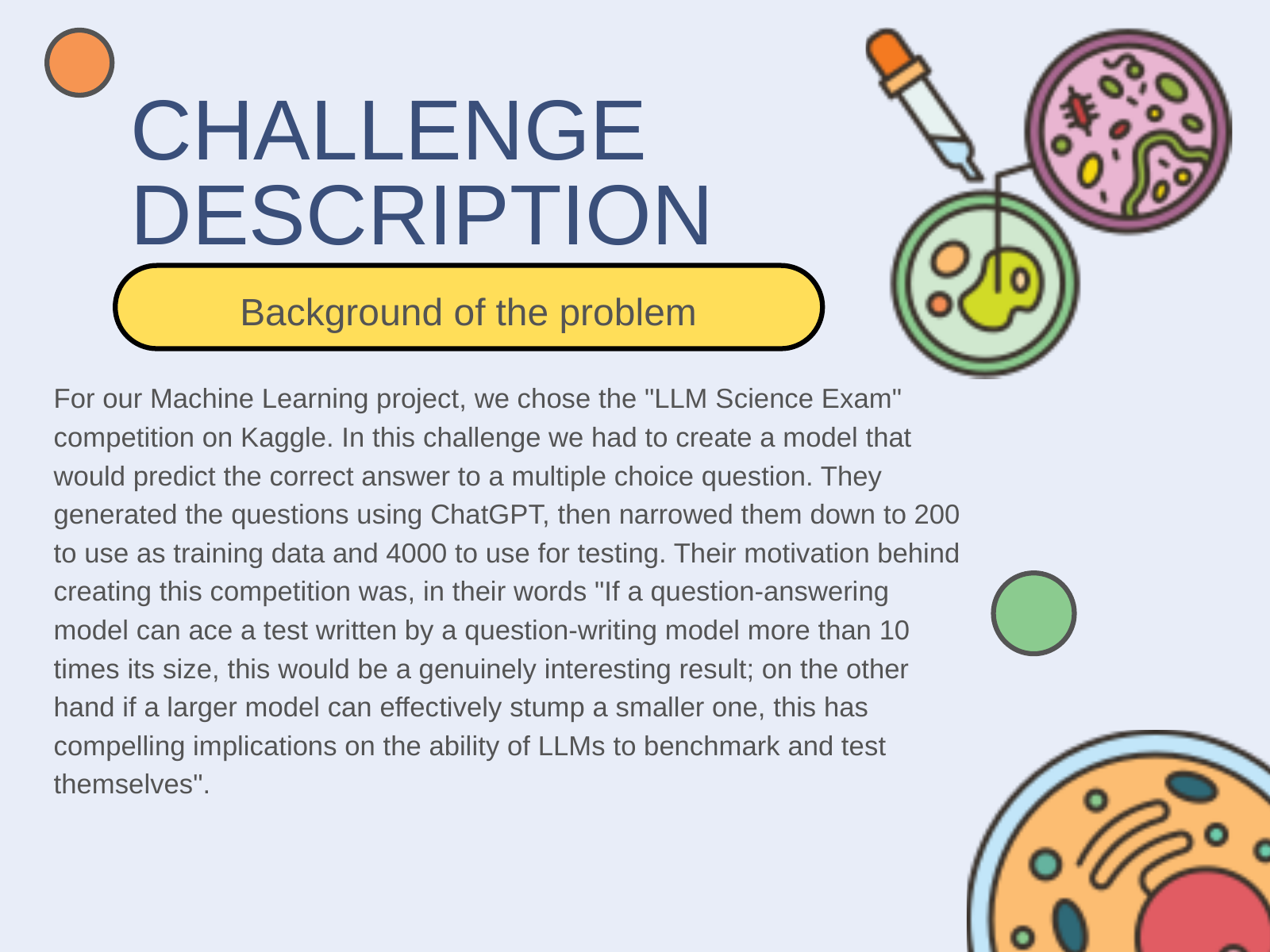

CHALLENGE DESCRIPTION

Background of the problem
For our Machine Learning project, we chose the "LLM Science Exam" competition on Kaggle. In this challenge we had to create a model that would predict the correct answer to a multiple choice question. They generated the questions using ChatGPT, then narrowed them down to 200 to use as training data and 4000 to use for testing. Their motivation behind creating this competition was, in their words "If a question-answering model can ace a test written by a question-writing model more than 10 times its size, this would be a genuinely interesting result; on the other hand if a larger model can effectively stump a smaller one, this has compelling implications on the ability of LLMs to benchmark and test themselves".